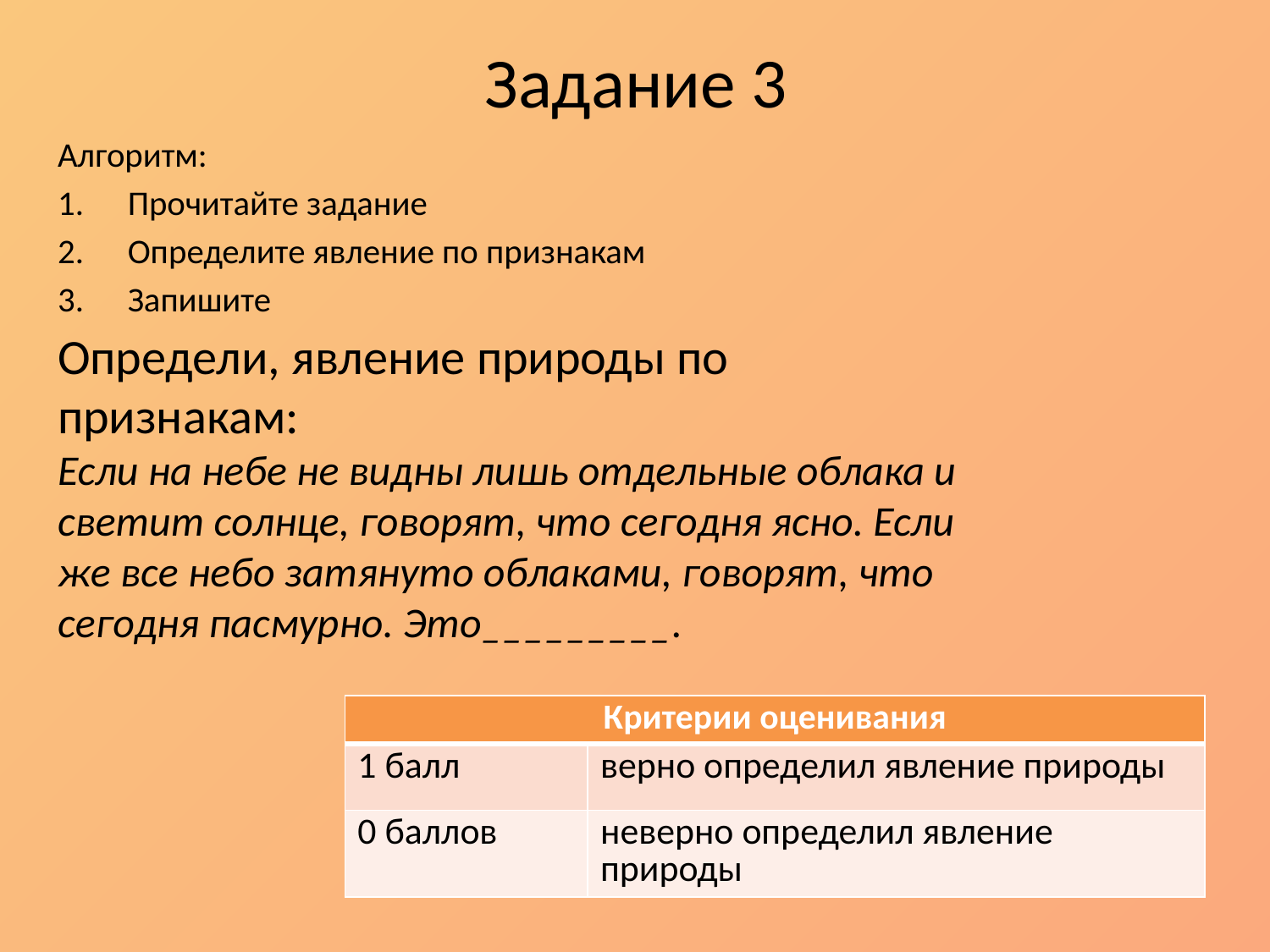

# Задание 3
Алгоритм:
Прочитайте задание
Определите явление по признакам
Запишите
Определи, явление природы по признакам:
Если на небе не видны лишь отдельные облака и светит солнце, говорят, что сегодня ясно. Если же все небо затянуто облаками, говорят, что сегодня пасмурно. Это_________.

| Критерии оценивания |  |
| --- | --- |
| 1 балл | верно определил явление природы |
| 0 баллов | неверно определил явление природы |